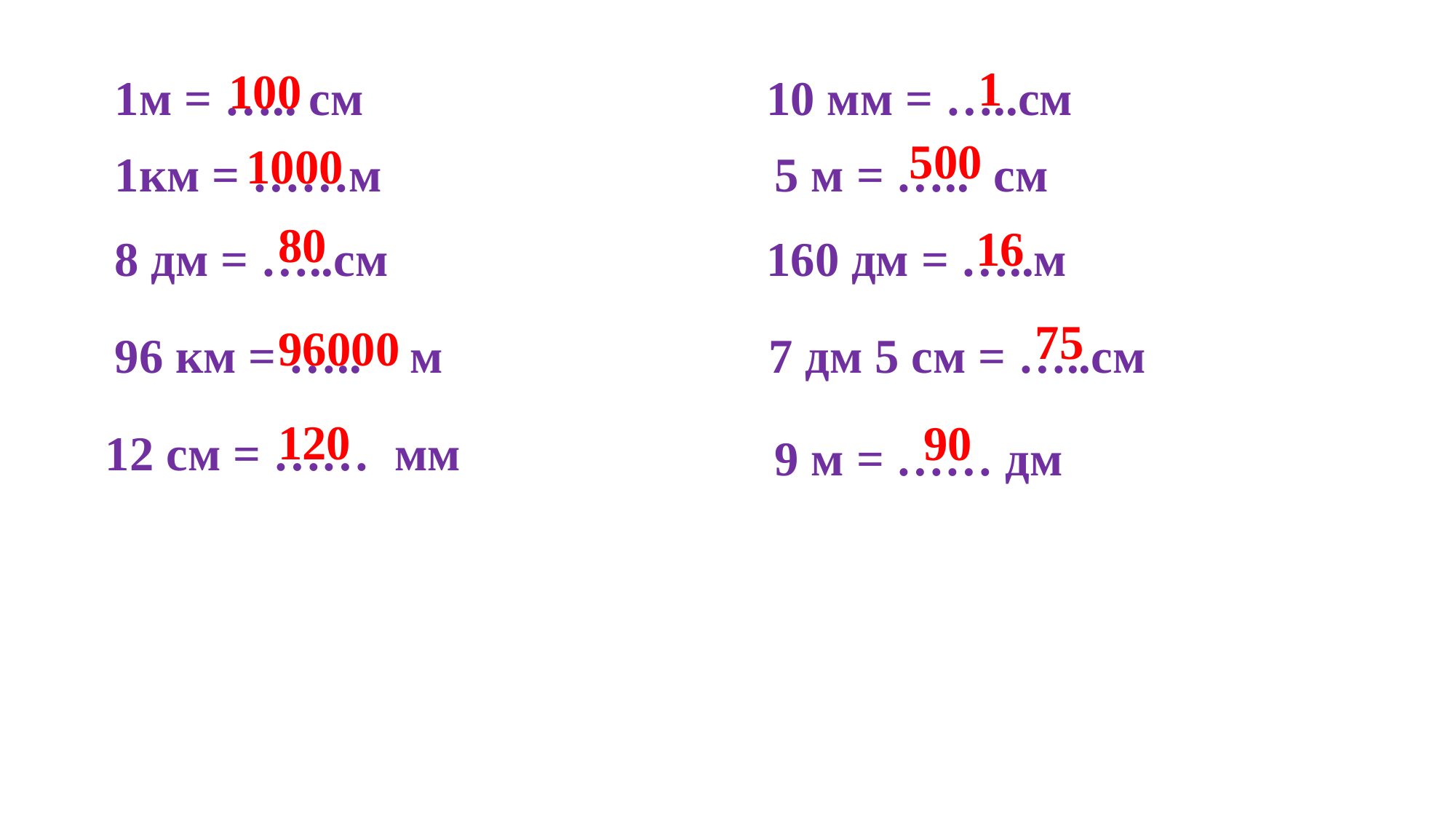

1
100
1м = ….. см
10 мм = …..см

500
1000
5 м = …..  см

1км = ……м
80
16
8 дм = …..см
160 дм = …..м

75
96000
96 км = …..    м
7 дм 5 см = …..см
120
90
12 см = ……  мм
9 м = …… дм